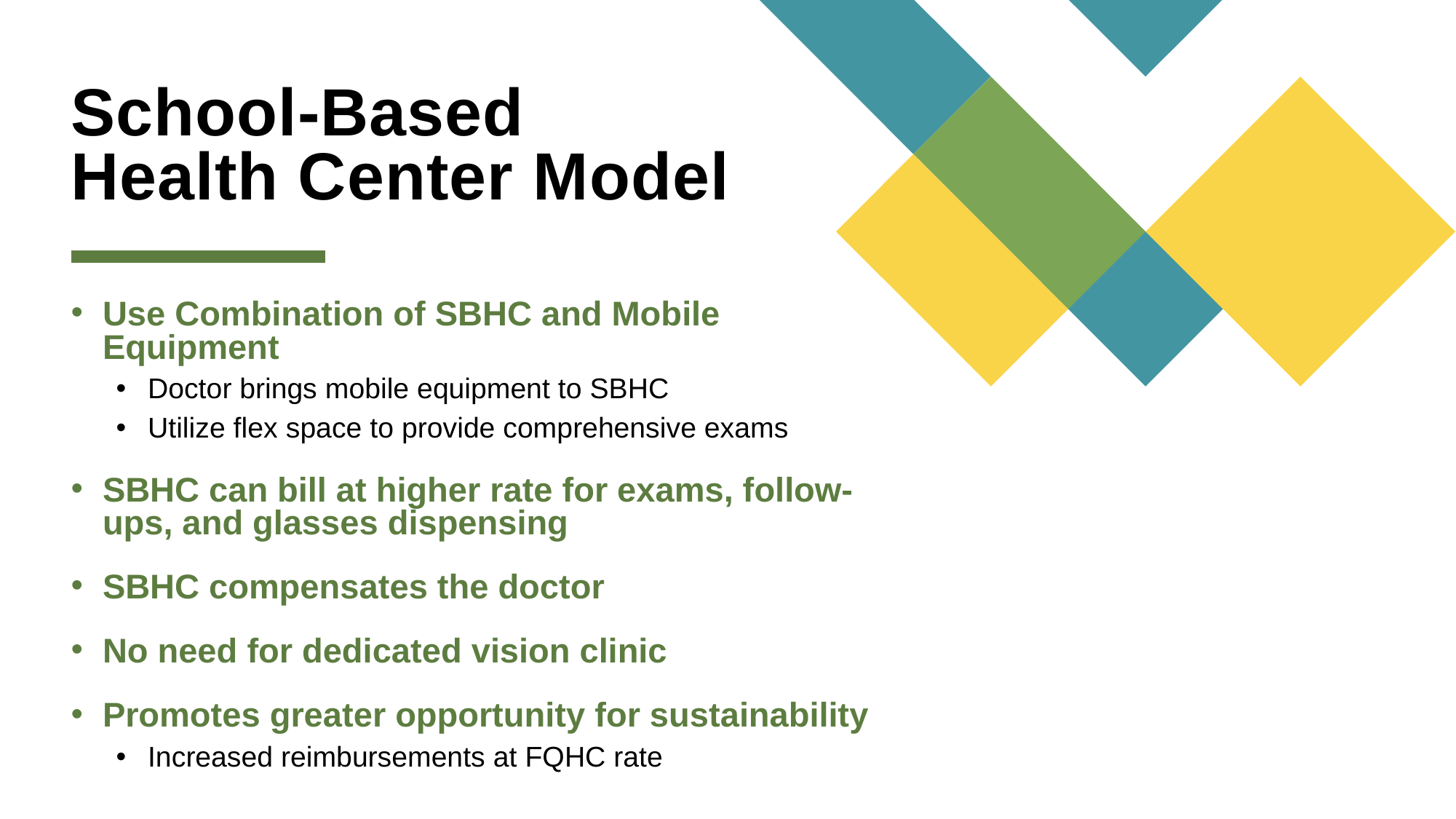

# School-Based Health Center Model
Use Combination of SBHC and Mobile Equipment
Doctor brings mobile equipment to SBHC
Utilize flex space to provide comprehensive exams
SBHC can bill at higher rate for exams, follow-ups, and glasses dispensing
SBHC compensates the doctor
No need for dedicated vision clinic
Promotes greater opportunity for sustainability
Increased reimbursements at FQHC rate